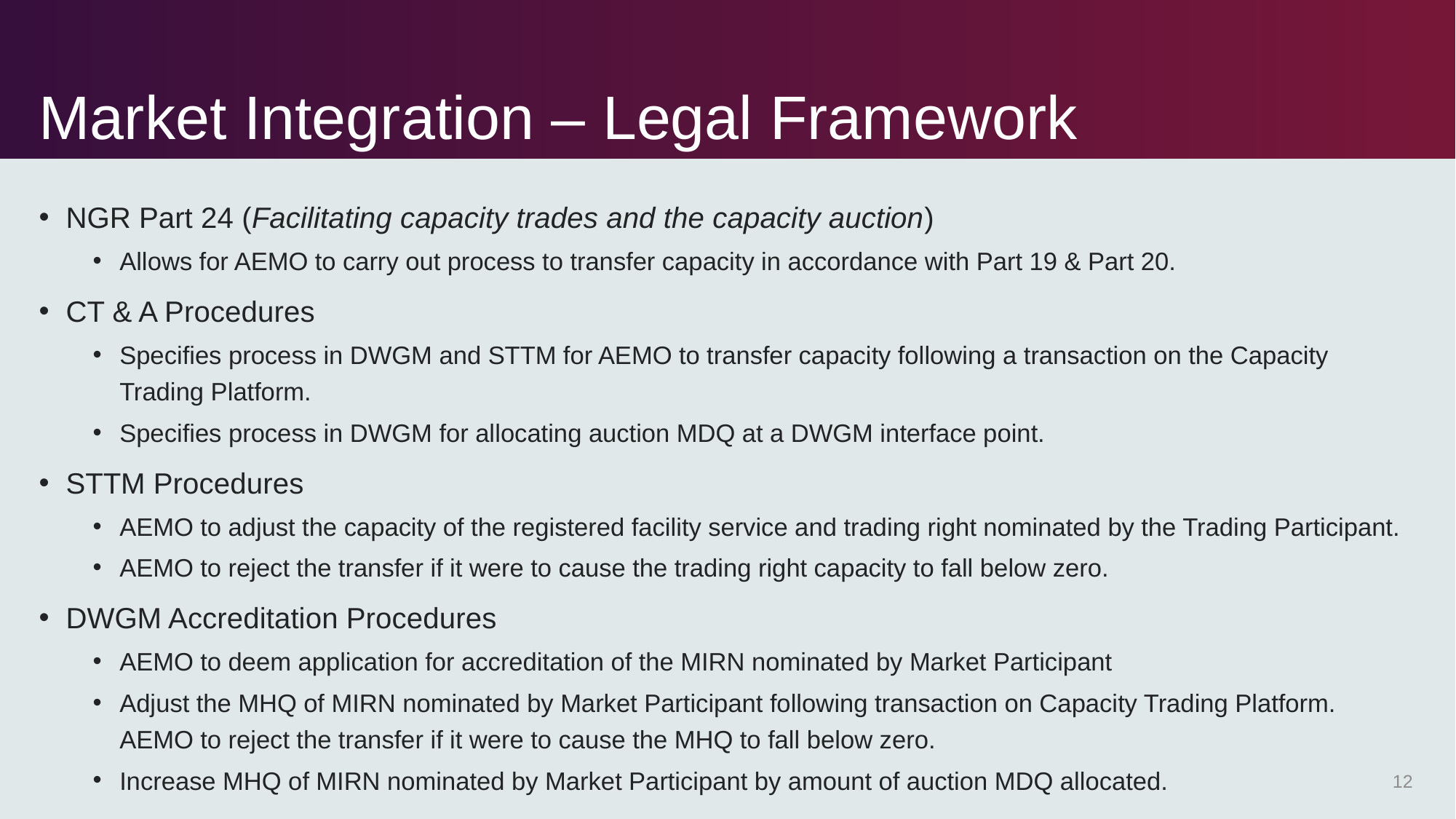

# Market Integration – Legal Framework
NGR Part 24 (Facilitating capacity trades and the capacity auction)
Allows for AEMO to carry out process to transfer capacity in accordance with Part 19 & Part 20.
CT & A Procedures
Specifies process in DWGM and STTM for AEMO to transfer capacity following a transaction on the Capacity Trading Platform.
Specifies process in DWGM for allocating auction MDQ at a DWGM interface point.
STTM Procedures
AEMO to adjust the capacity of the registered facility service and trading right nominated by the Trading Participant.
AEMO to reject the transfer if it were to cause the trading right capacity to fall below zero.
DWGM Accreditation Procedures
AEMO to deem application for accreditation of the MIRN nominated by Market Participant
Adjust the MHQ of MIRN nominated by Market Participant following transaction on Capacity Trading Platform. AEMO to reject the transfer if it were to cause the MHQ to fall below zero.
Increase MHQ of MIRN nominated by Market Participant by amount of auction MDQ allocated.
12